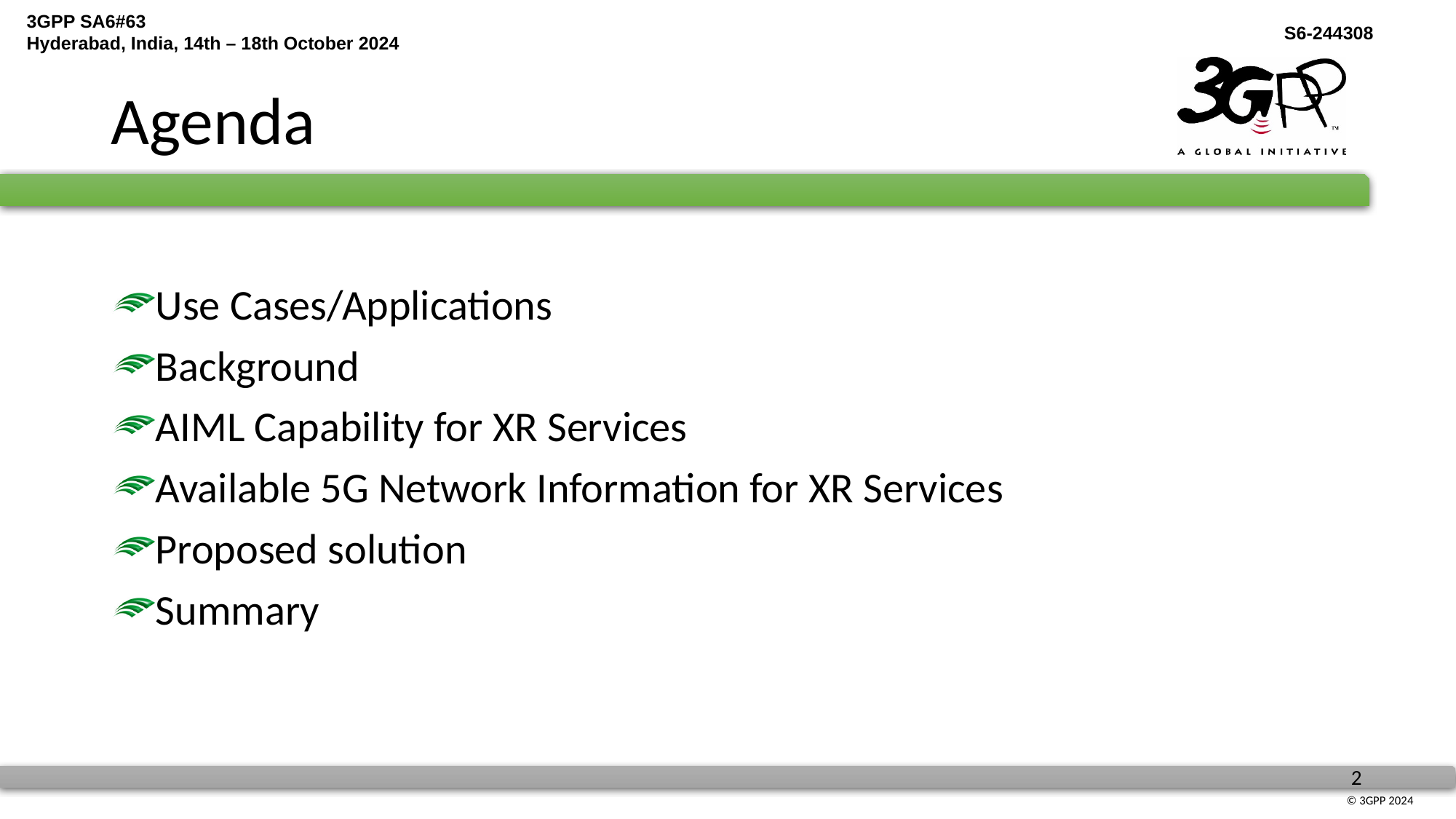

# Agenda
Use Cases/Applications
Background
AIML Capability for XR Services
Available 5G Network Information for XR Services
Proposed solution
Summary